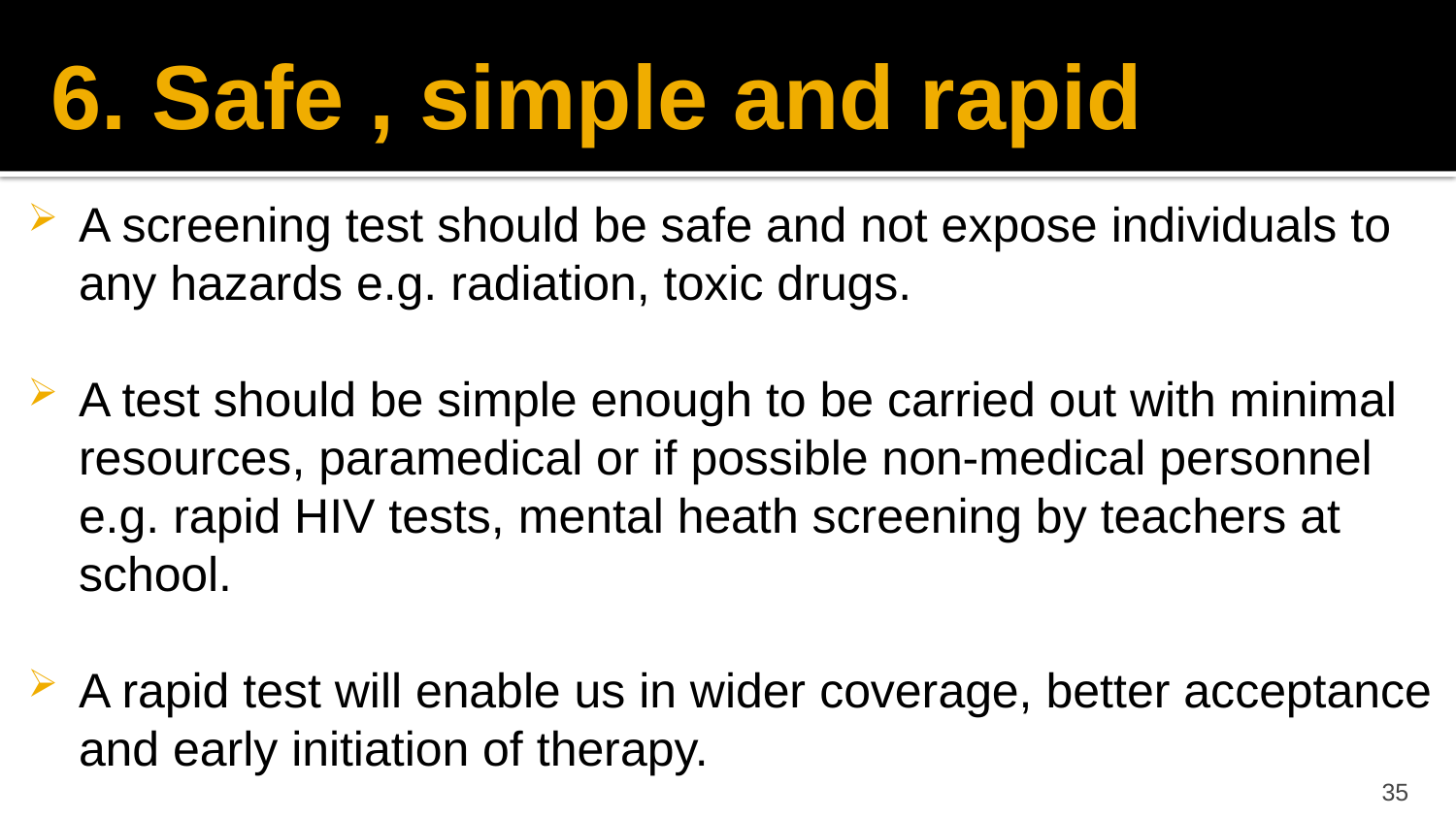

# 6. Safe , simple and rapid
A screening test should be safe and not expose individuals to any hazards e.g. radiation, toxic drugs.

A test should be simple enough to be carried out with minimal resources, paramedical or if possible non-medical personnel e.g. rapid HIV tests, mental heath screening by teachers at school.

A rapid test will enable us in wider coverage, better acceptance and early initiation of therapy.
35